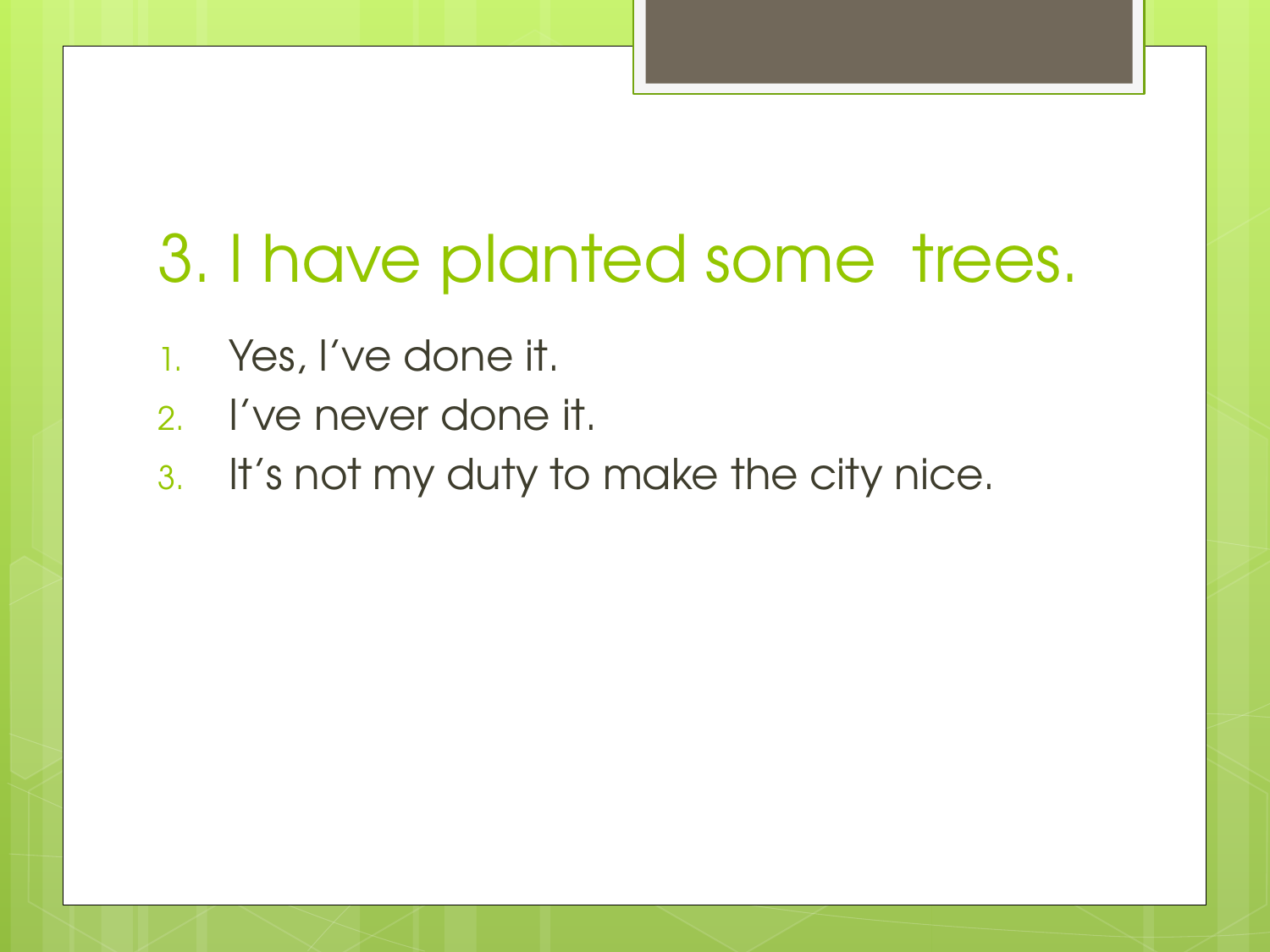

# 3. I have planted some  trees.
Yes, I’ve done it.
I’ve never done it.
It’s not my duty to make the city nice.